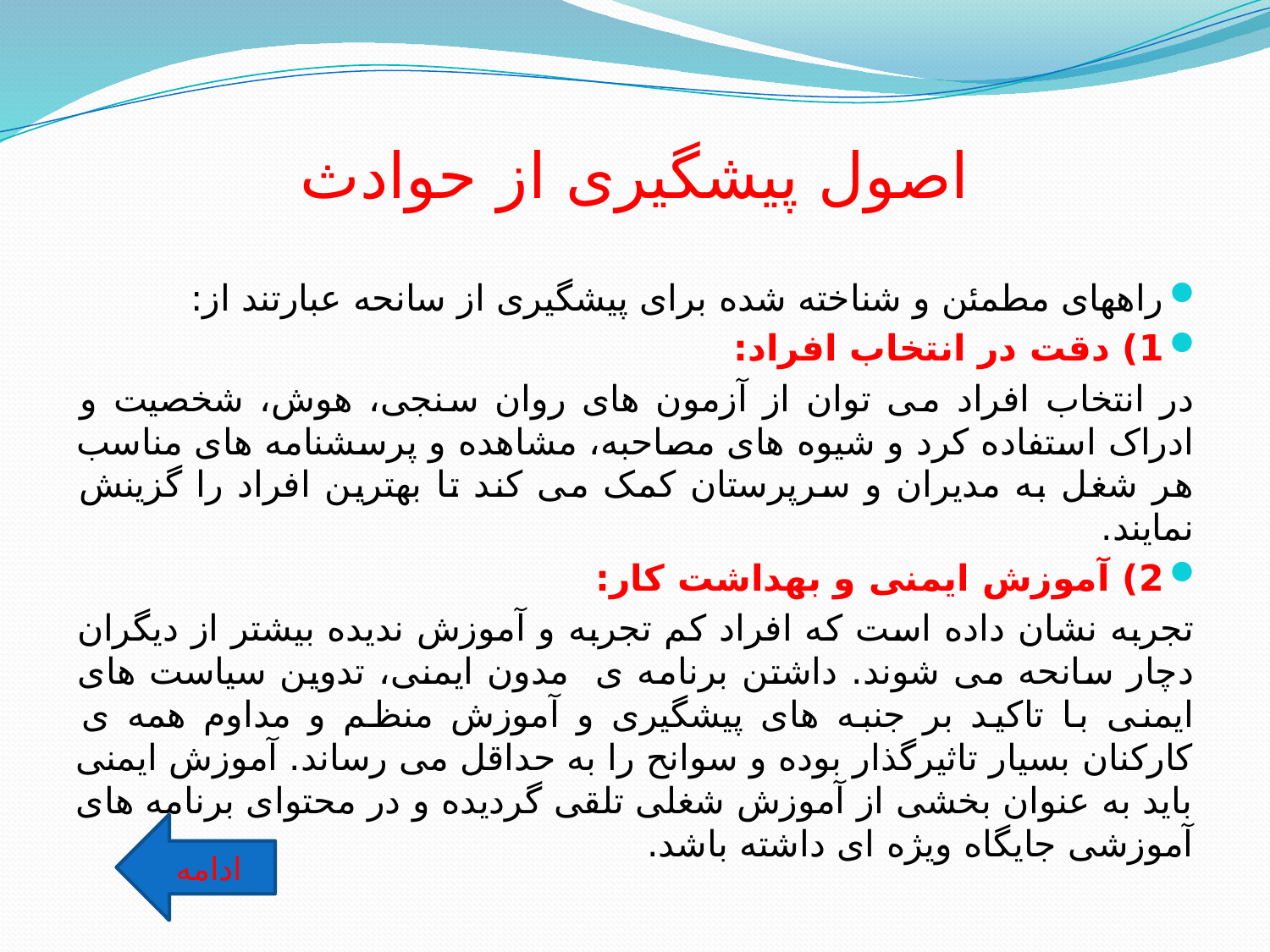

# اصول پیشگیری از حوادث
راههای مطمئن و شناخته شده برای پیشگیری از سانحه عبارتند از:
1) دقت در انتخاب افراد:
در انتخاب افراد می توان از آزمون های روان سنجی، هوش، شخصیت و ادراک استفاده کرد و شیوه های مصاحبه، مشاهده و پرسشنامه های مناسب هر شغل به مدیران و سرپرستان کمک می کند تا بهترین افراد را گزینش نمایند.
2) آموزش ایمنی و بهداشت کار:
تجربه نشان داده است که افراد کم تجربه و آموزش ندیده بیشتر از دیگران دچار سانحه می شوند. داشتن برنامه ی  مدون ایمنی، تدوین سیاست های ایمنی با تاکید بر جنبه های پیشگیری و آموزش منظم و مداوم همه ی کارکنان بسیار تاثیرگذار بوده و سوانح را به حداقل می رساند. آموزش ایمنی باید به عنوان بخشی از آموزش شغلی تلقی گردیده و در محتوای برنامه های آموزشی جایگاه ویژه ای داشته باشد.
ادامه